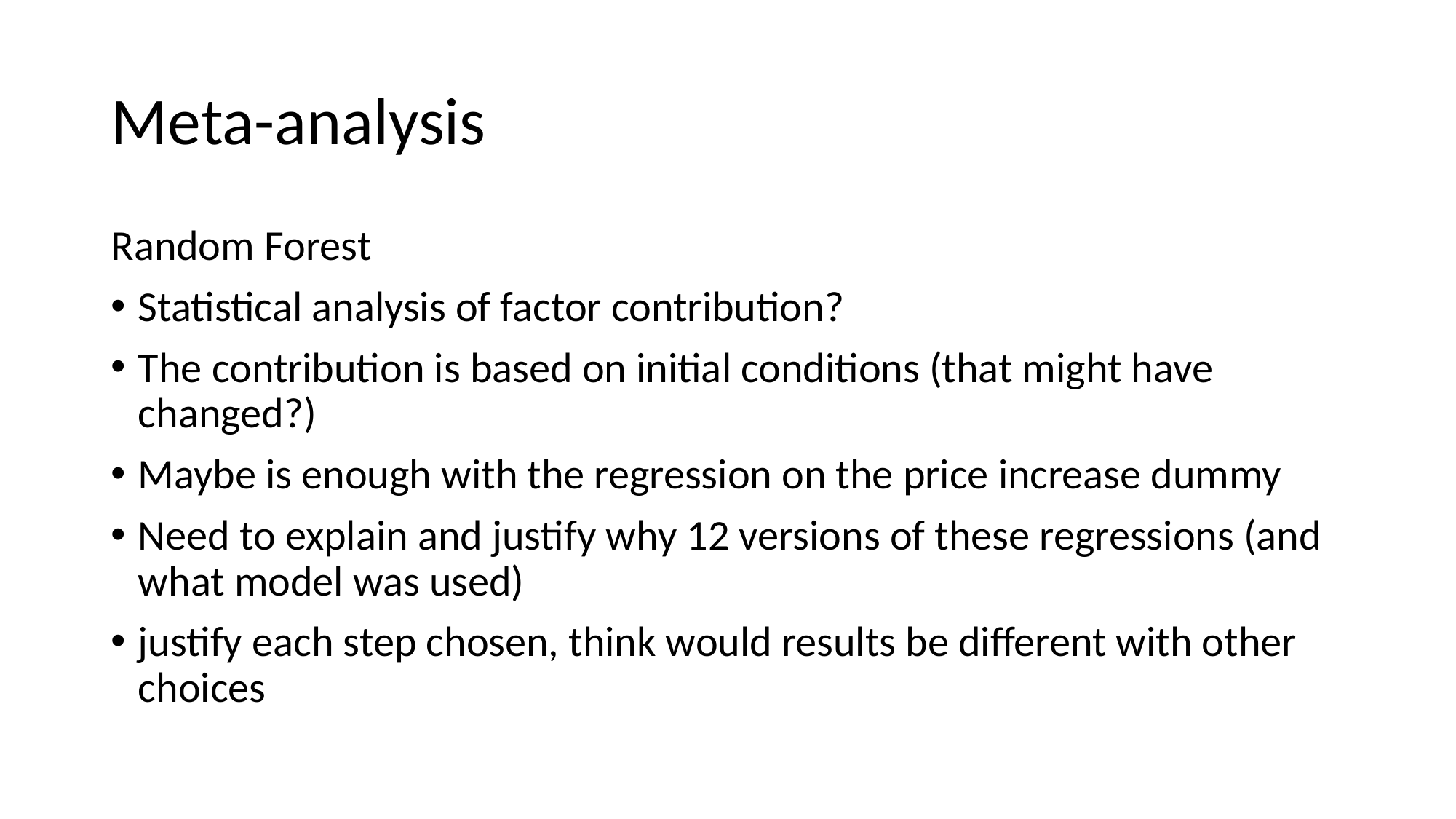

# Meta-analysis
Random Forest
Statistical analysis of factor contribution?
The contribution is based on initial conditions (that might have changed?)
Maybe is enough with the regression on the price increase dummy
Need to explain and justify why 12 versions of these regressions (and what model was used)
justify each step chosen, think would results be different with other choices